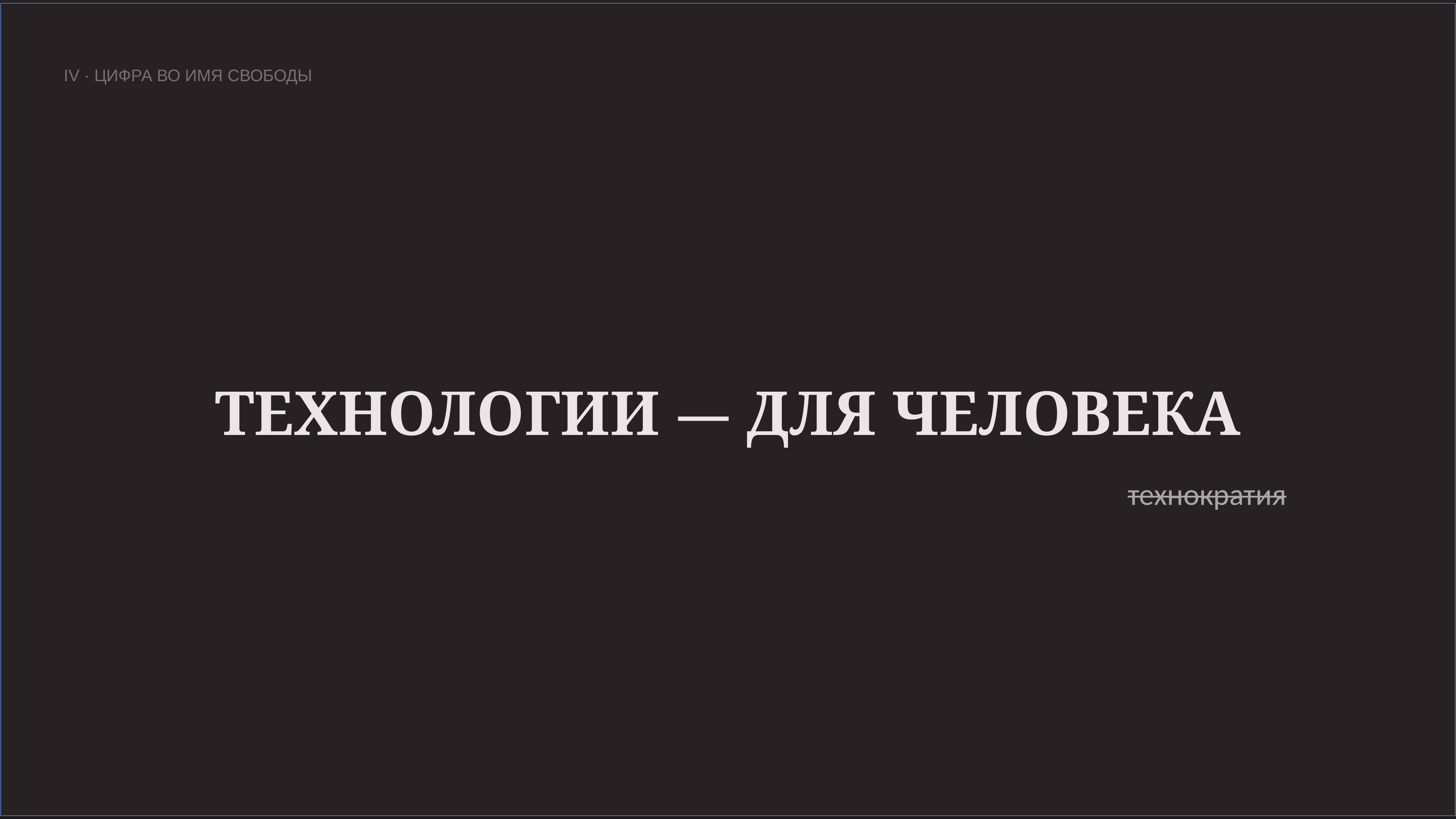

IV · ЦИФРА ВО ИМЯ СВОБОДЫ
ТЕХНОЛОГИИ — ДЛЯ ЧЕЛОВЕКА
технократия